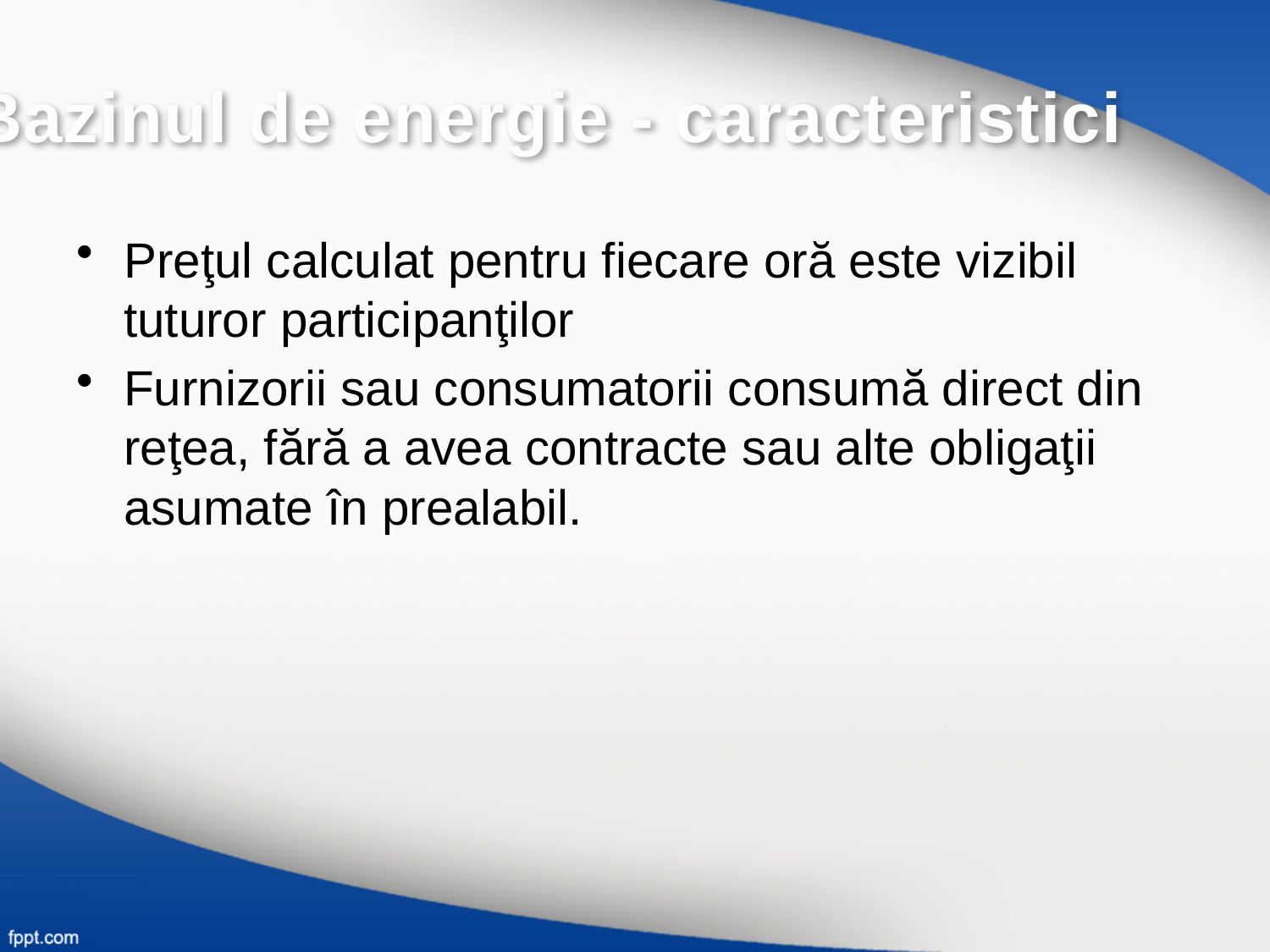

Bazinul de energie - caracteristici
Preţul calculat pentru fiecare oră este vizibil tuturor participanţilor
Furnizorii sau consumatorii consumă direct din reţea, fără a avea contracte sau alte obligaţii asumate în prealabil.